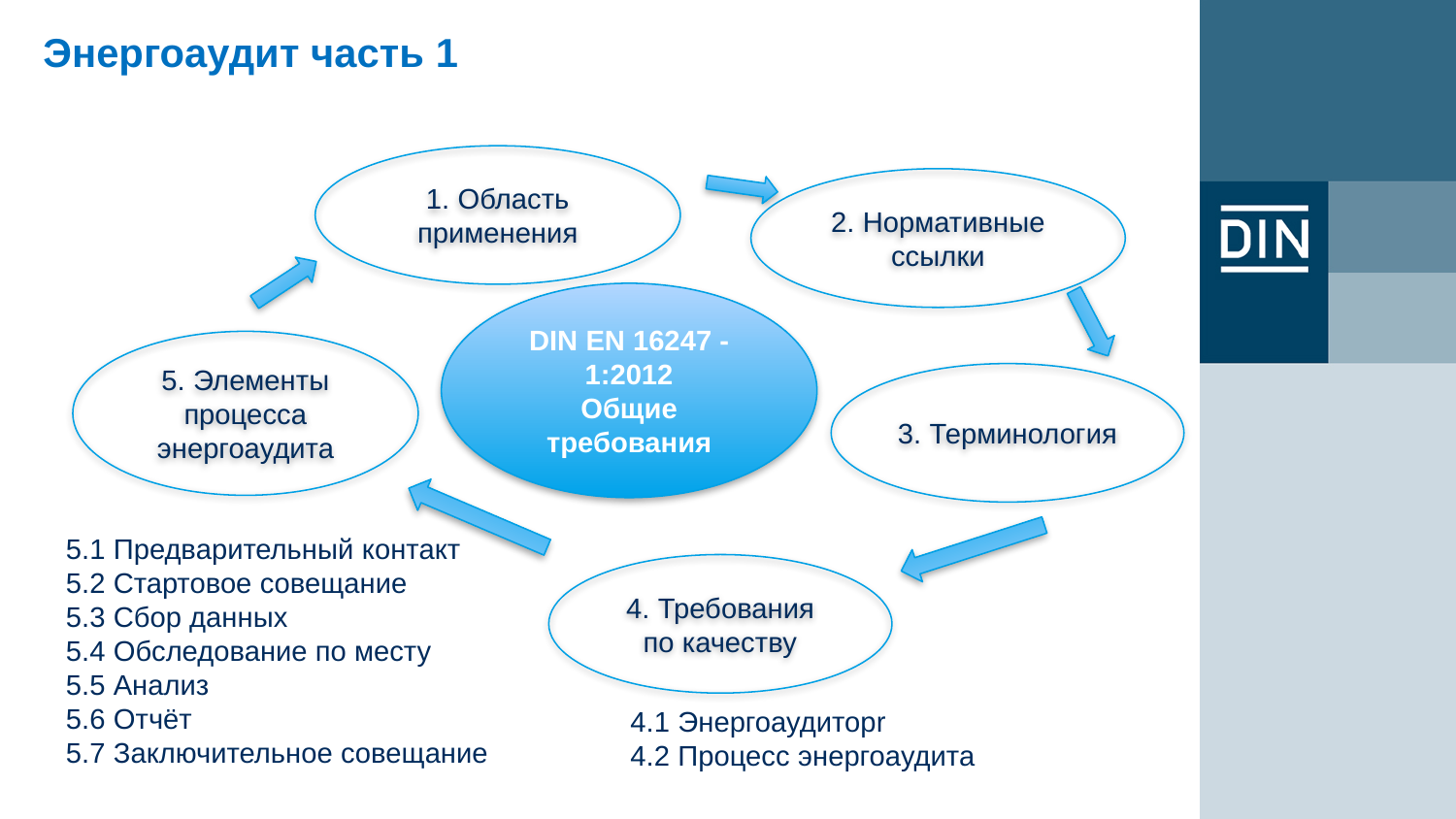

# Энергоаудит часть 1
1. Область применения
2. Нормативные ссылки

DIN EN 16247 - 1:2012
Общие требования

5. Элементы процесса энергоаудита
3. Терминология

5.1 Предварительный контакт
5.2 Стартовое совещание
5.3 Сбор данных
5.4 Обследование по месту
5.5 Анализ
5.6 Отчёт
5.7 Заключительное совещание

4. Требования по качеству
4.1 Энергоаудиторr
4.2 Процесс энергоаудита